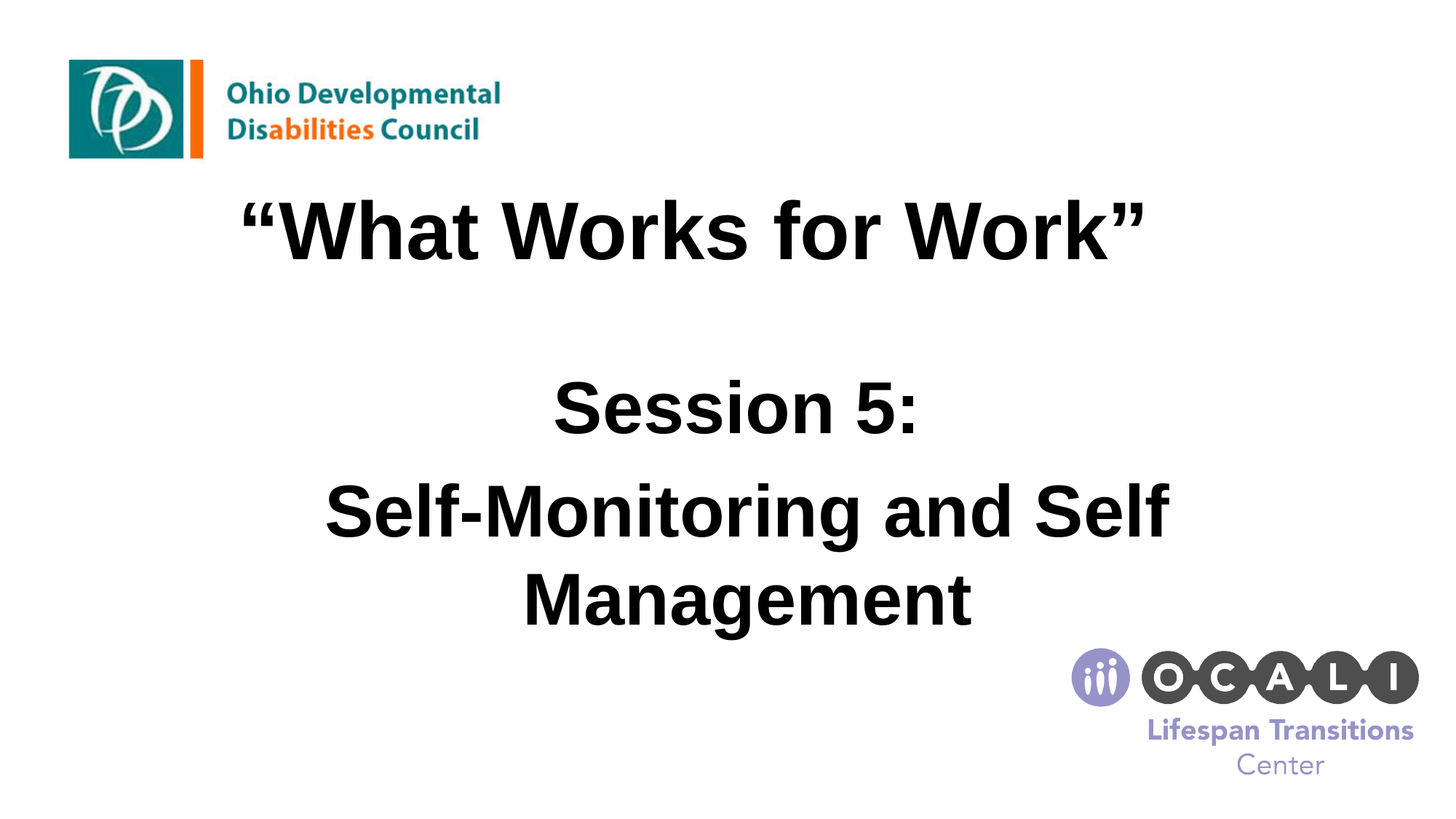

# “What Works for Work”
Session 5:
Self-Monitoring and Self Management